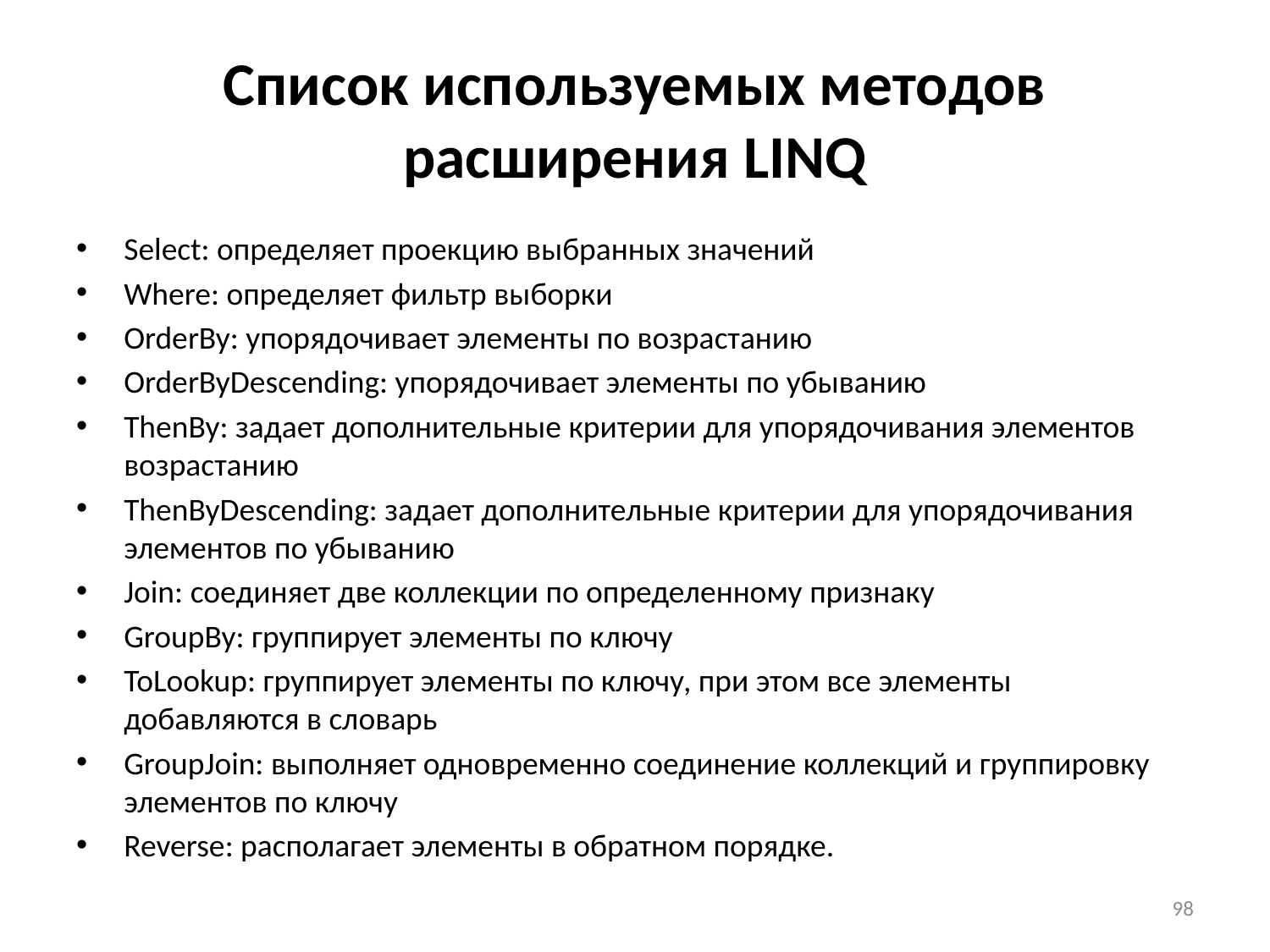

# Список используемых методов расширения LINQ
Select: определяет проекцию выбранных значений
Where: определяет фильтр выборки
OrderBy: упорядочивает элементы по возрастанию
OrderByDescending: упорядочивает элементы по убыванию
ThenBy: задает дополнительные критерии для упорядочивания элементов возрастанию
ThenByDescending: задает дополнительные критерии для упорядочивания элементов по убыванию
Join: соединяет две коллекции по определенному признаку
GroupBy: группирует элементы по ключу
ToLookup: группирует элементы по ключу, при этом все элементы добавляются в словарь
GroupJoin: выполняет одновременно соединение коллекций и группировку элементов по ключу
Reverse: располагает элементы в обратном порядке.
98